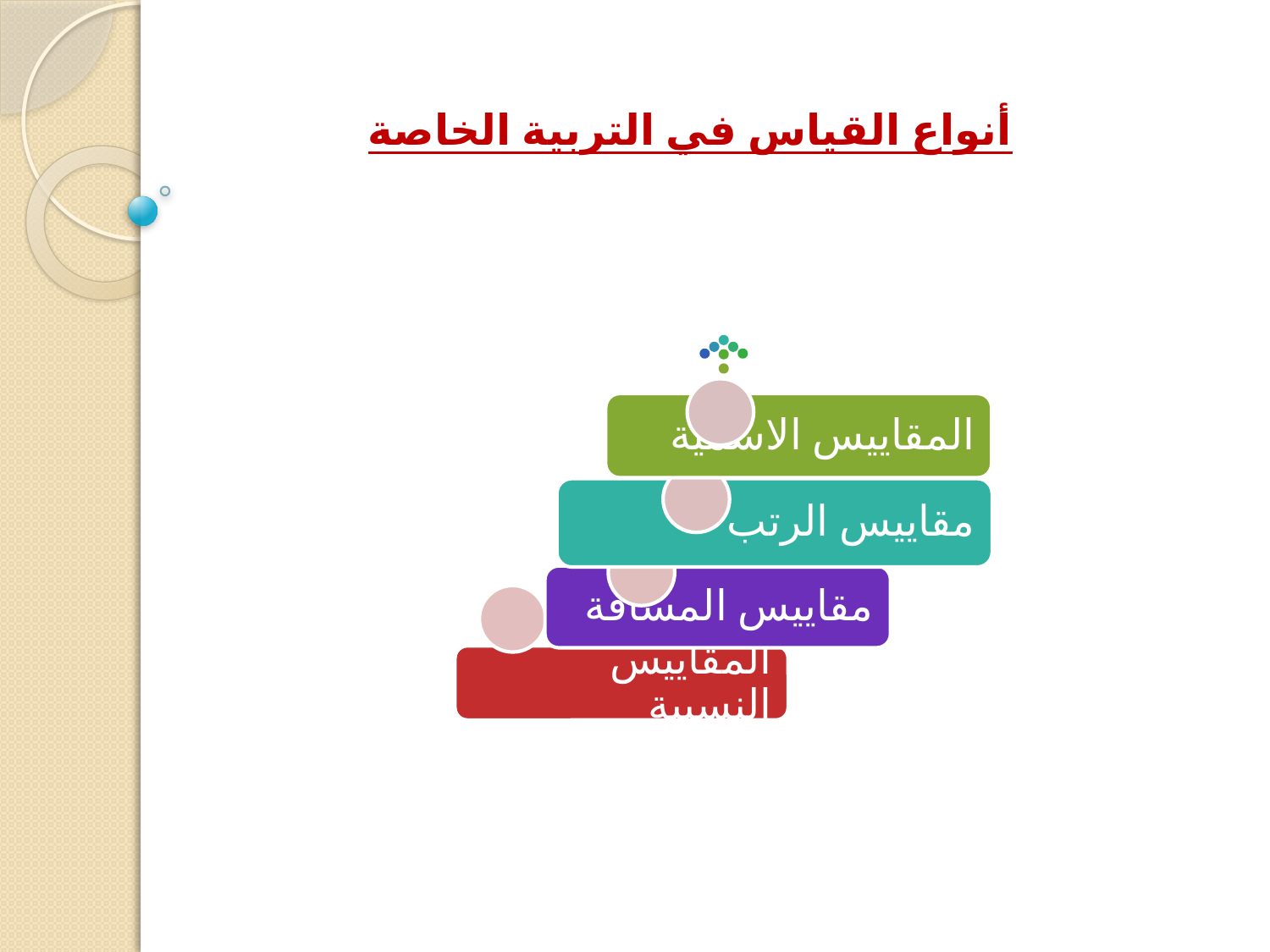

أنواع القياس في التربية الخاصة
المقاييس النسبية
مقاييس المسافة
مقاييس الرتب
المقاييس الاسمية